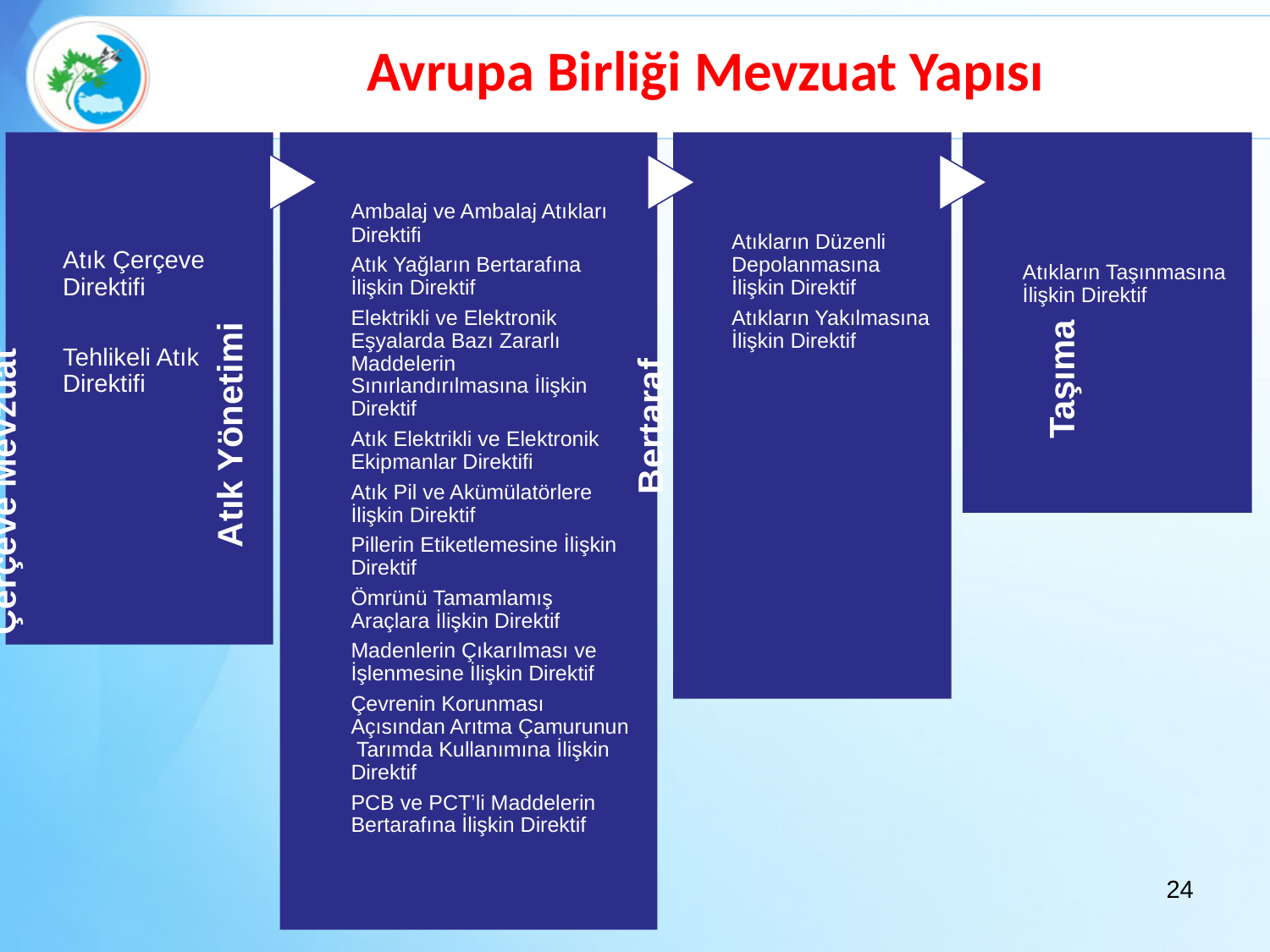

Avrupa Birliği Mevzuat Yapısı

 Çerçeve Mevzuat

Atık Çerçeve Direktifi

Tehlikeli Atık Direktifi
                      Atık Yönetimi

Ambalaj ve Ambalaj Atıkları Direktifi
Atık Yağların Bertarafına İlişkin Direktif
Elektrikli ve Elektronik Eşyalarda Bazı Zararlı Maddelerin Sınırlandırılmasına İlişkin Direktif
Atık Elektrikli ve Elektronik Ekipmanlar Direktifi
Atık Pil ve Akümülatörlere İlişkin Direktif
Pillerin Etiketlemesine İlişkin Direktif
Ömrünü Tamamlamış Araçlara İlişkin Direktif
Madenlerin Çıkarılması ve İşlenmesine İlişkin Direktif
Çevrenin Korunması Açısından Arıtma Çamurunun  Tarımda Kullanımına İlişkin Direktif
PCB ve PCT’li Maddelerin Bertarafına İlişkin Direktif
                     Bertaraf

Atıkların Düzenli Depolanmasına İlişkin Direktif
Atıkların Yakılmasına İlişkin Direktif
Taşıma

Atıkların Taşınmasına İlişkin Direktif

24